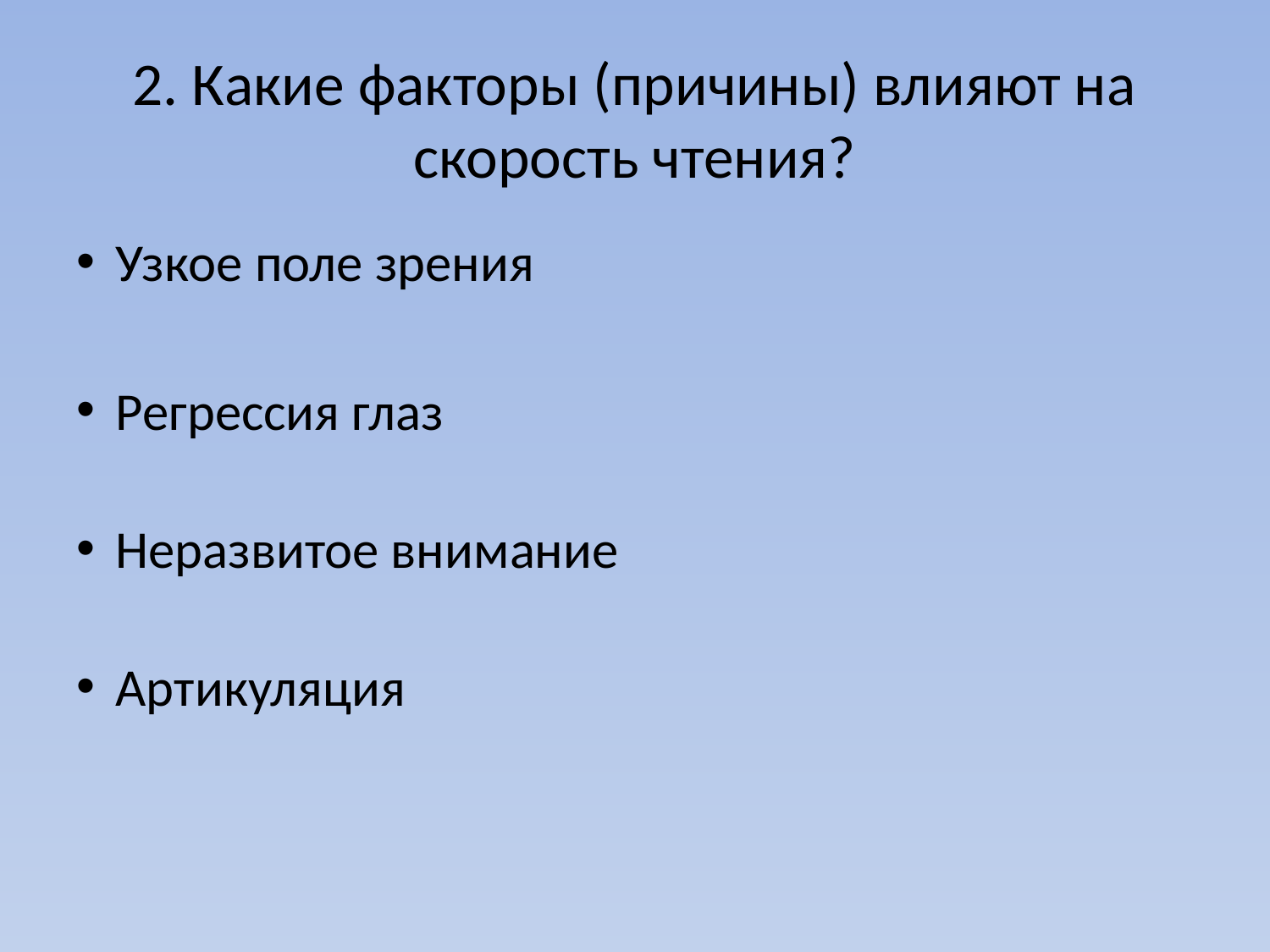

# 2. Какие факторы (причины) влияют на скорость чтения?
Узкое поле зрения

Регрессия глаз
Неразвитое внимание
Артикуляция